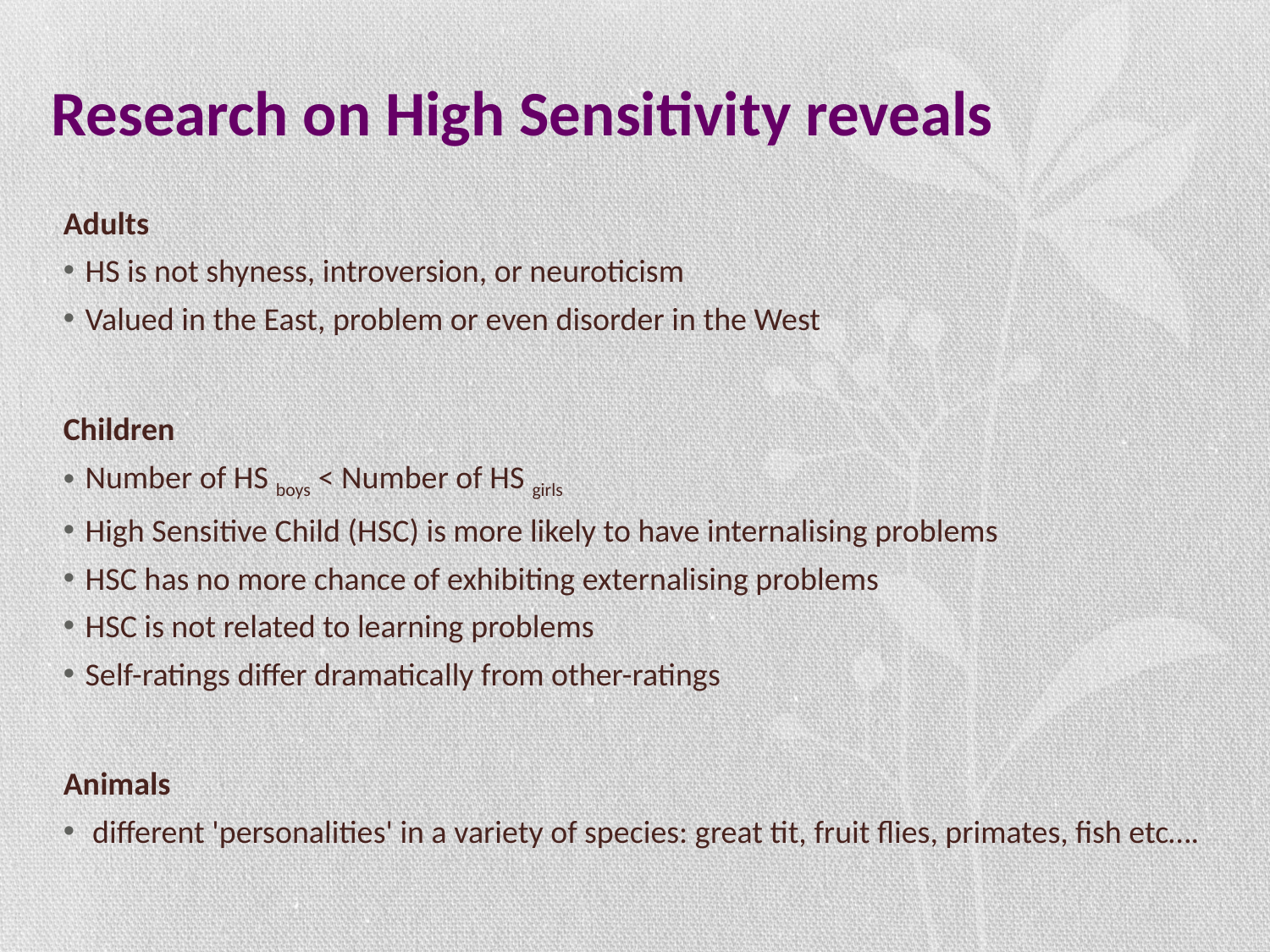

# Research on High Sensitivity reveals
Adults
HS is not shyness, introversion, or neuroticism
Valued in the East, problem or even disorder in the West

Children
Number of HS boys < Number of HS girls
High Sensitive Child (HSC) is more likely to have internalising problems
HSC has no more chance of exhibiting externalising problems
HSC is not related to learning problems
Self-ratings differ dramatically from other-ratings

Animals
 different 'personalities' in a variety of species: great tit, fruit flies, primates, fish etc….